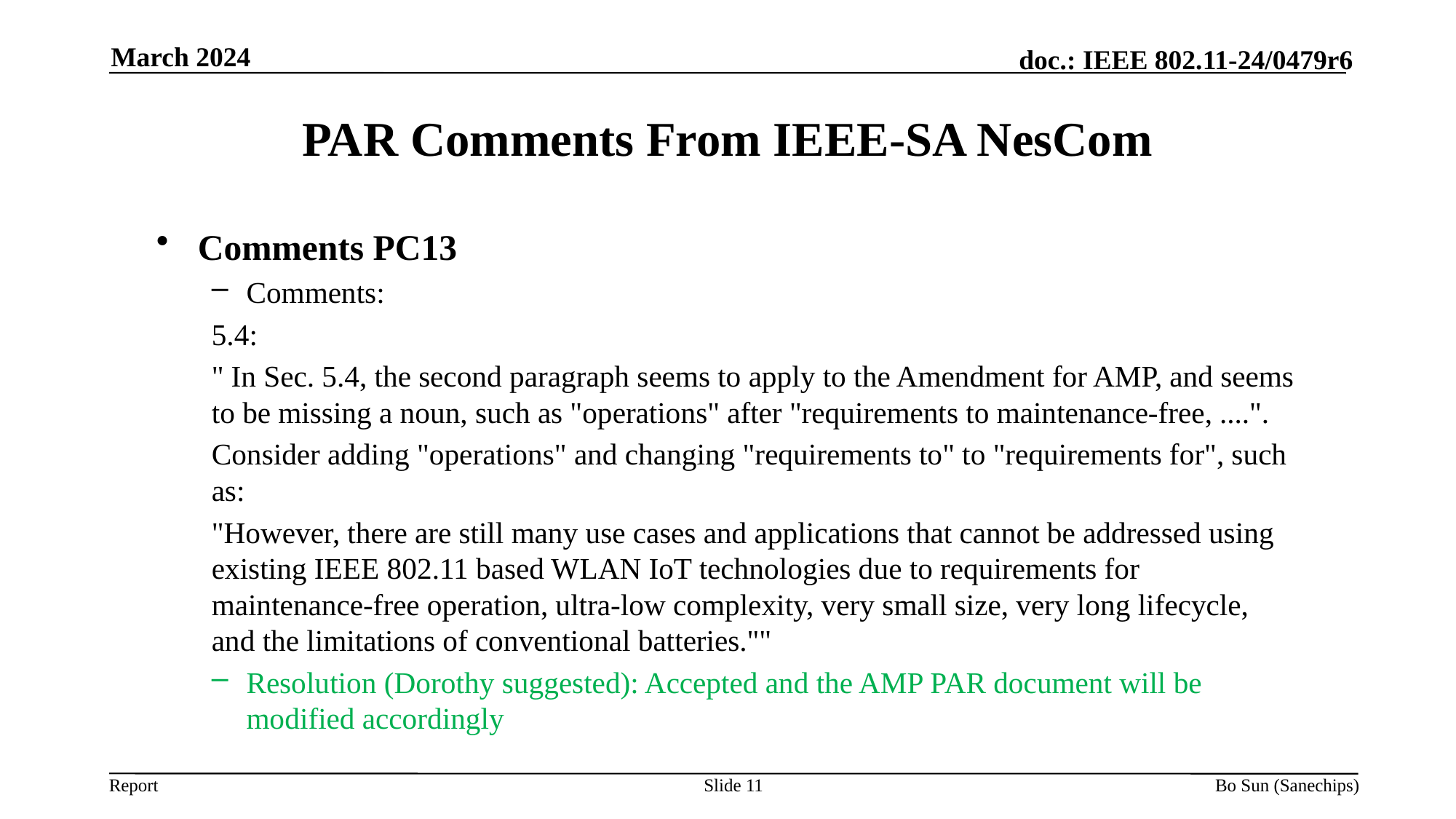

March 2024
PAR Comments From IEEE-SA NesCom
Comments PC13
Comments:
5.4:
" In Sec. 5.4, the second paragraph seems to apply to the Amendment for AMP, and seems to be missing a noun, such as "operations" after "requirements to maintenance-free, ....".
Consider adding "operations" and changing "requirements to" to "requirements for", such as:
"However, there are still many use cases and applications that cannot be addressed using existing IEEE 802.11 based WLAN IoT technologies due to requirements for maintenance-free operation, ultra-low complexity, very small size, very long lifecycle, and the limitations of conventional batteries.""
Resolution (Dorothy suggested): Accepted and the AMP PAR document will be modified accordingly

Slide 11
Bo Sun (Sanechips)